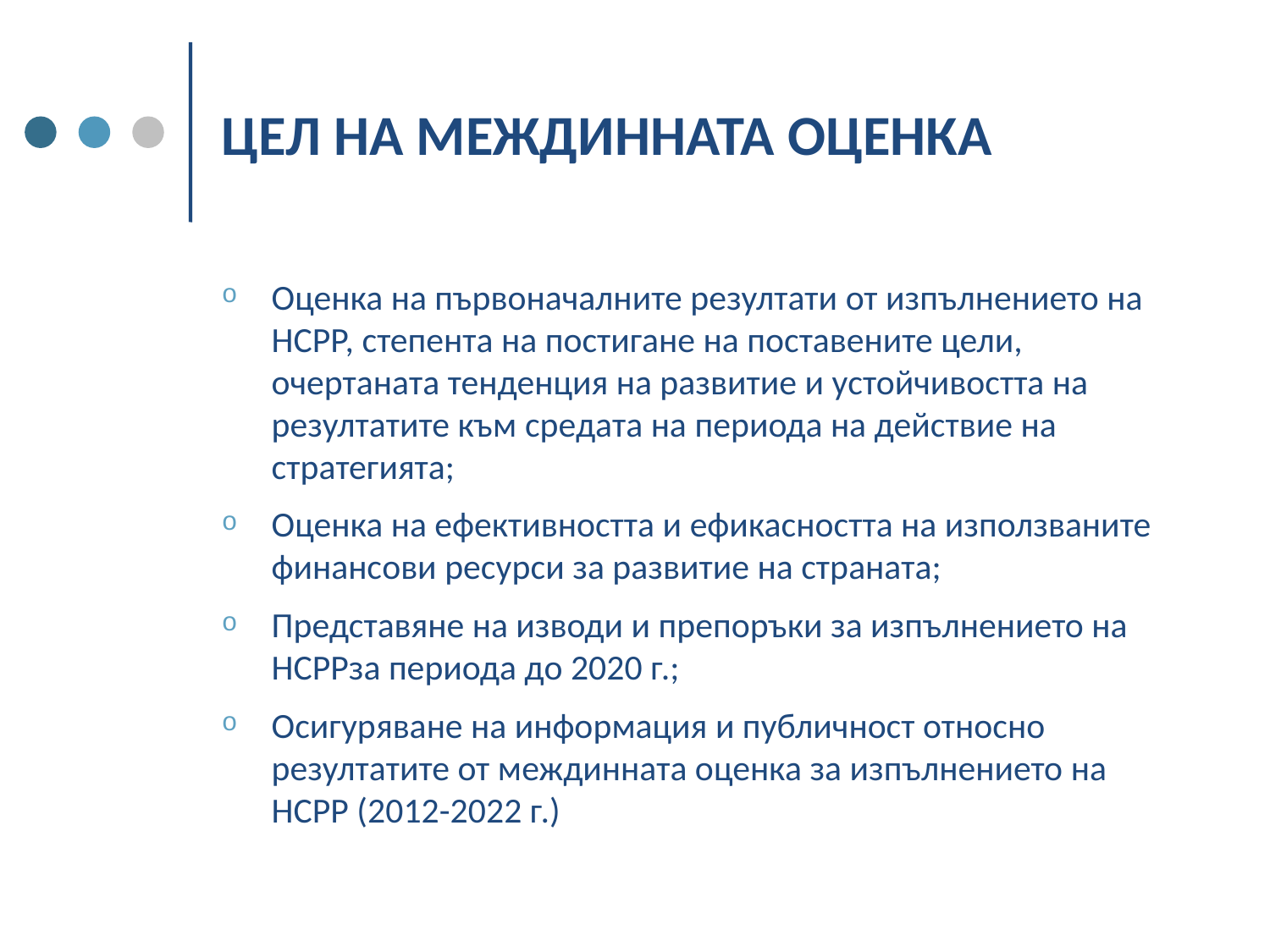

# ЦЕЛ НА МЕЖДИННАТА ОЦЕНКА
Оценка на първоначалните резултати от изпълнението на НСРР, степента на постигане на поставените цели, очертаната тенденция на развитие и устойчивостта на резултатите към средата на периода на действие на стратегията;
Оценка на ефективността и ефикасността на използваните финансови ресурси за развитие на страната;
Представяне на изводи и препоръки за изпълнението на НСРРза периода до 2020 г.;
Осигуряване на информация и публичност относно резултатите от междинната оценка за изпълнението на НСРР (2012-2022 г.)